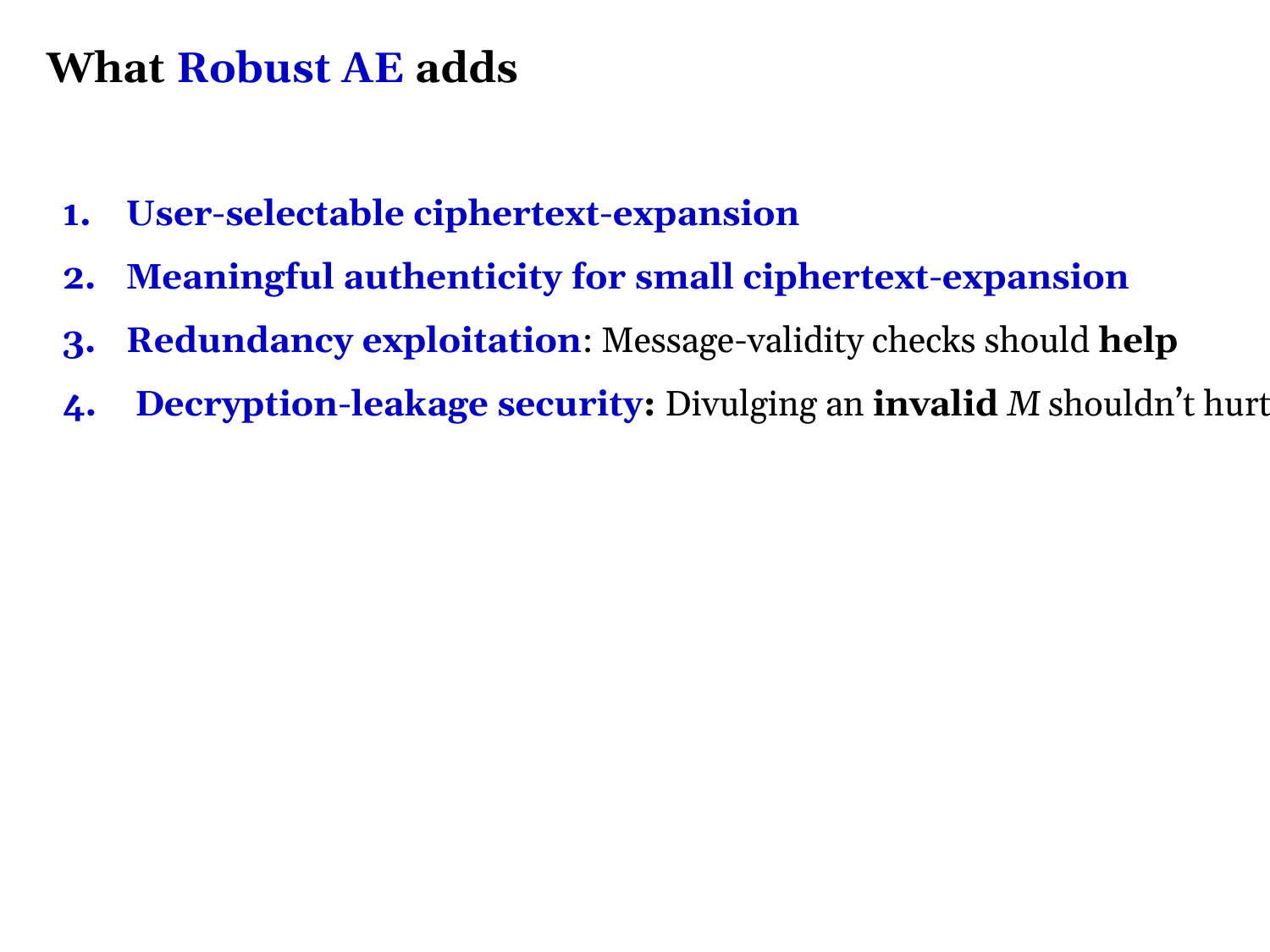

What Robust AE adds

User-selectable ciphertext-expansion
Meaningful authenticity for small ciphertext-expansion
Redundancy exploitation: Message-validity checks should help
 Decryption-leakage security: Divulging an invalid M shouldn’t hurt